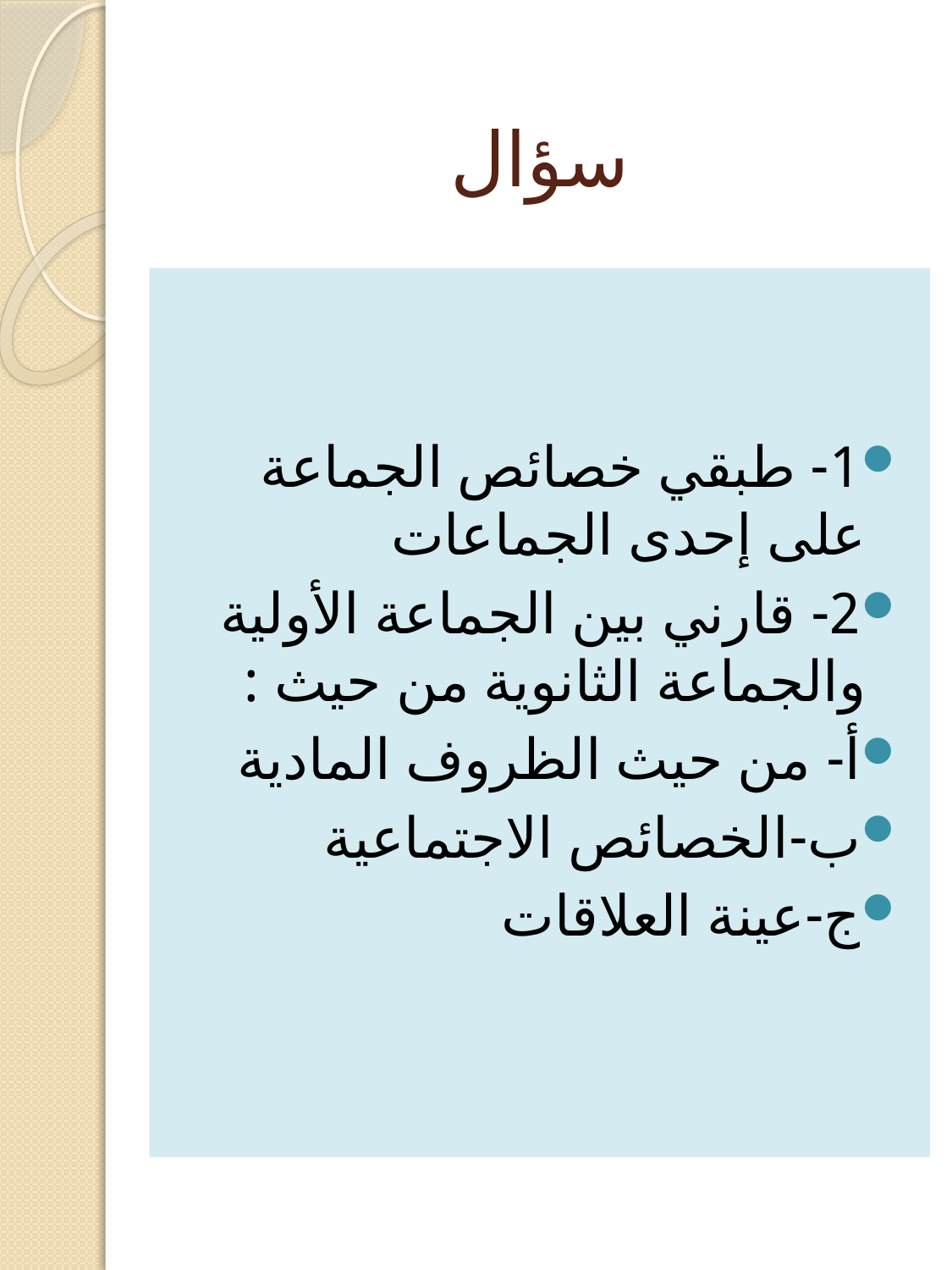

# سؤال

1- طبقي خصائص الجماعة على إحدى الجماعات
2- قارني بين الجماعة الأولية والجماعة الثانوية من حيث :
أ- من حيث الظروف المادية
ب-الخصائص الاجتماعية
ج-عينة العلاقات